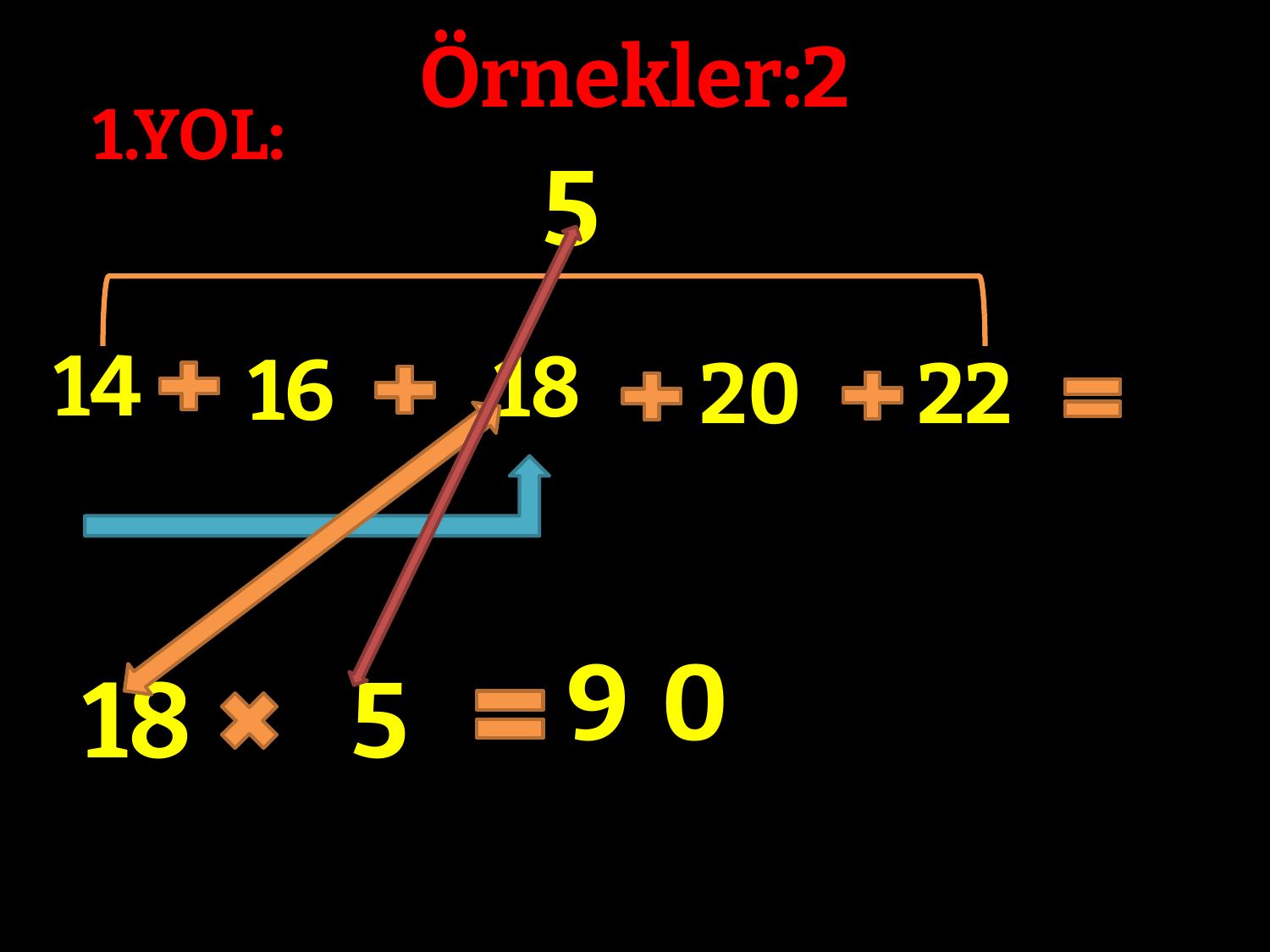

Örnekler:2
1.YOL:
5
#
14
18
16
20
22

9
0
5
18